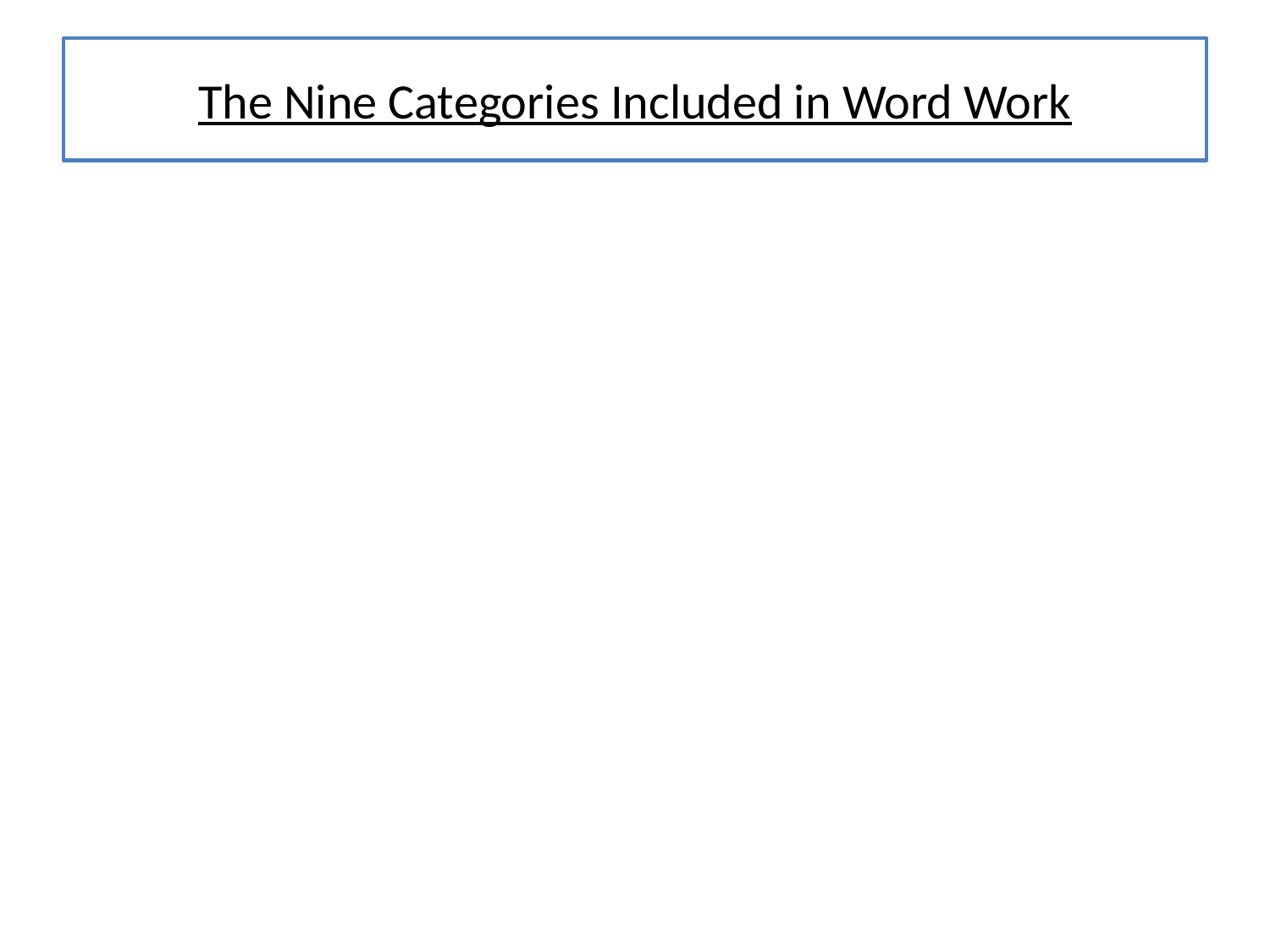

# The Nine Categories Included in Word Work